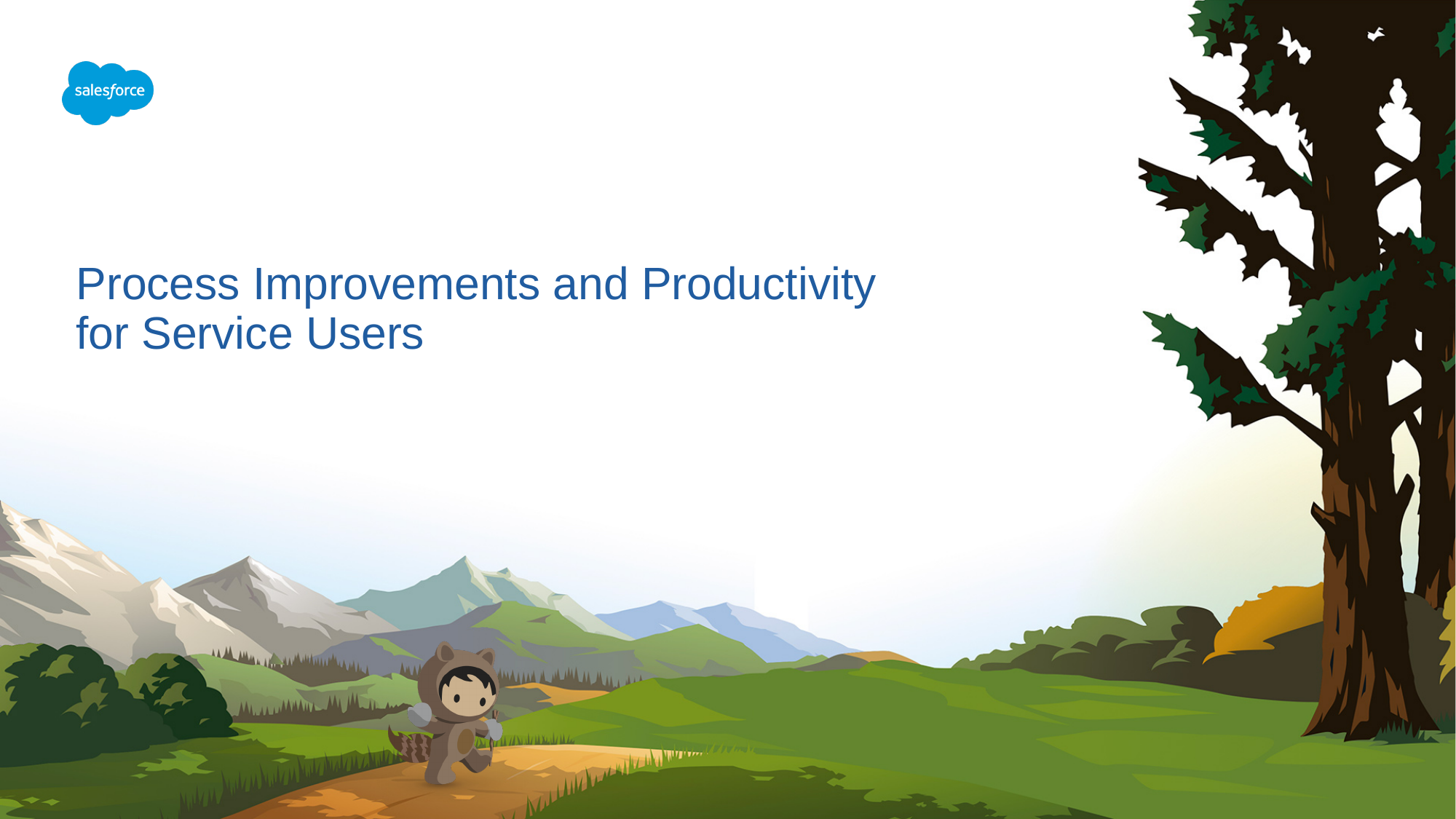

# Process Improvements and Productivity for Service Users